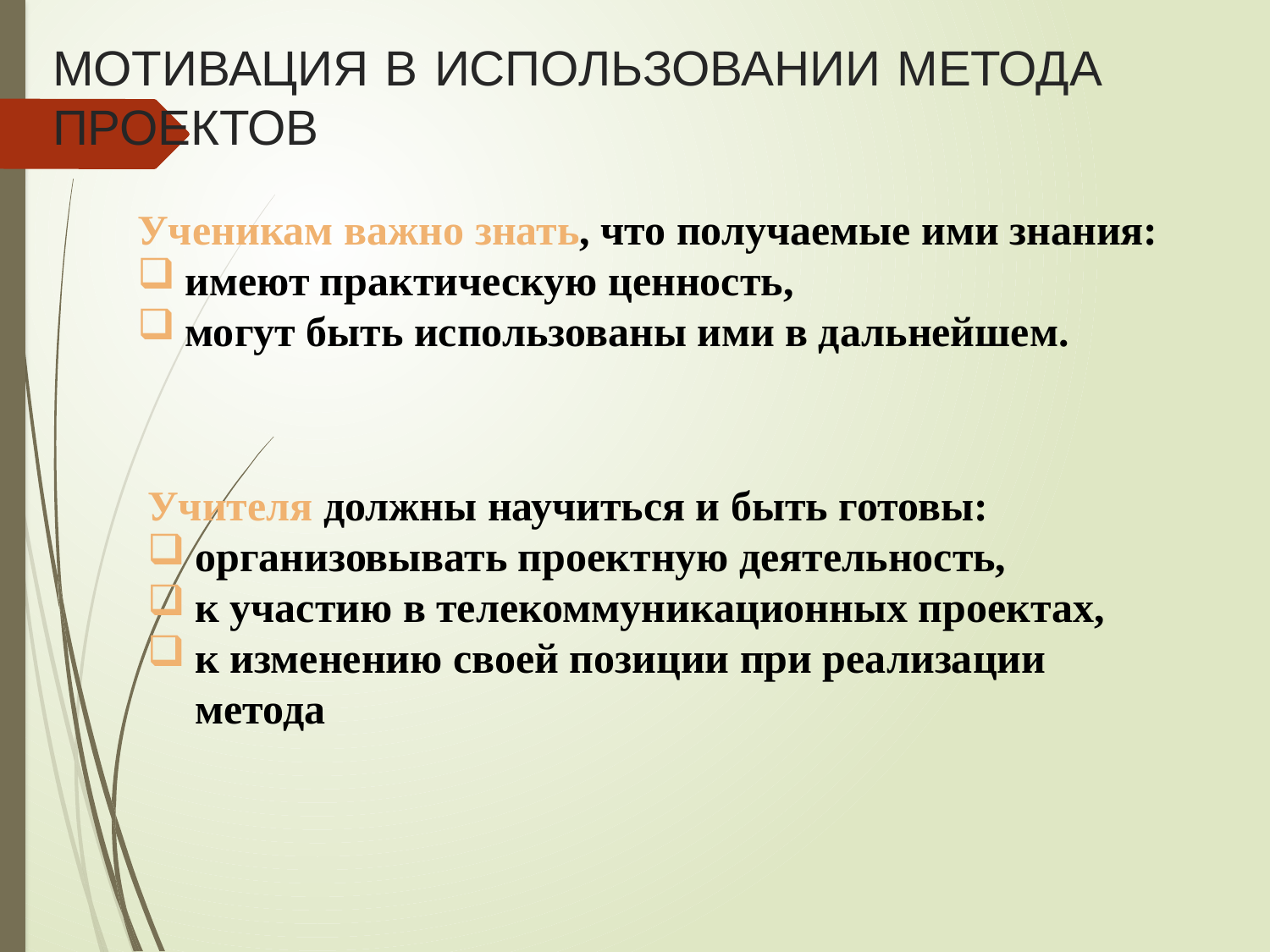

# МОТИВАЦИЯ В ИСПОЛЬЗОВАНИИ МЕТОДА ПРОЕКТОВ
Ученикам важно знать, что получаемые ими знания:
имеют практическую ценность,
могут быть использованы ими в дальнейшем.
Учителя должны научиться и быть готовы:
организовывать проектную деятельность,
к участию в телекоммуникационных проектах,
к изменению своей позиции при реализации метода